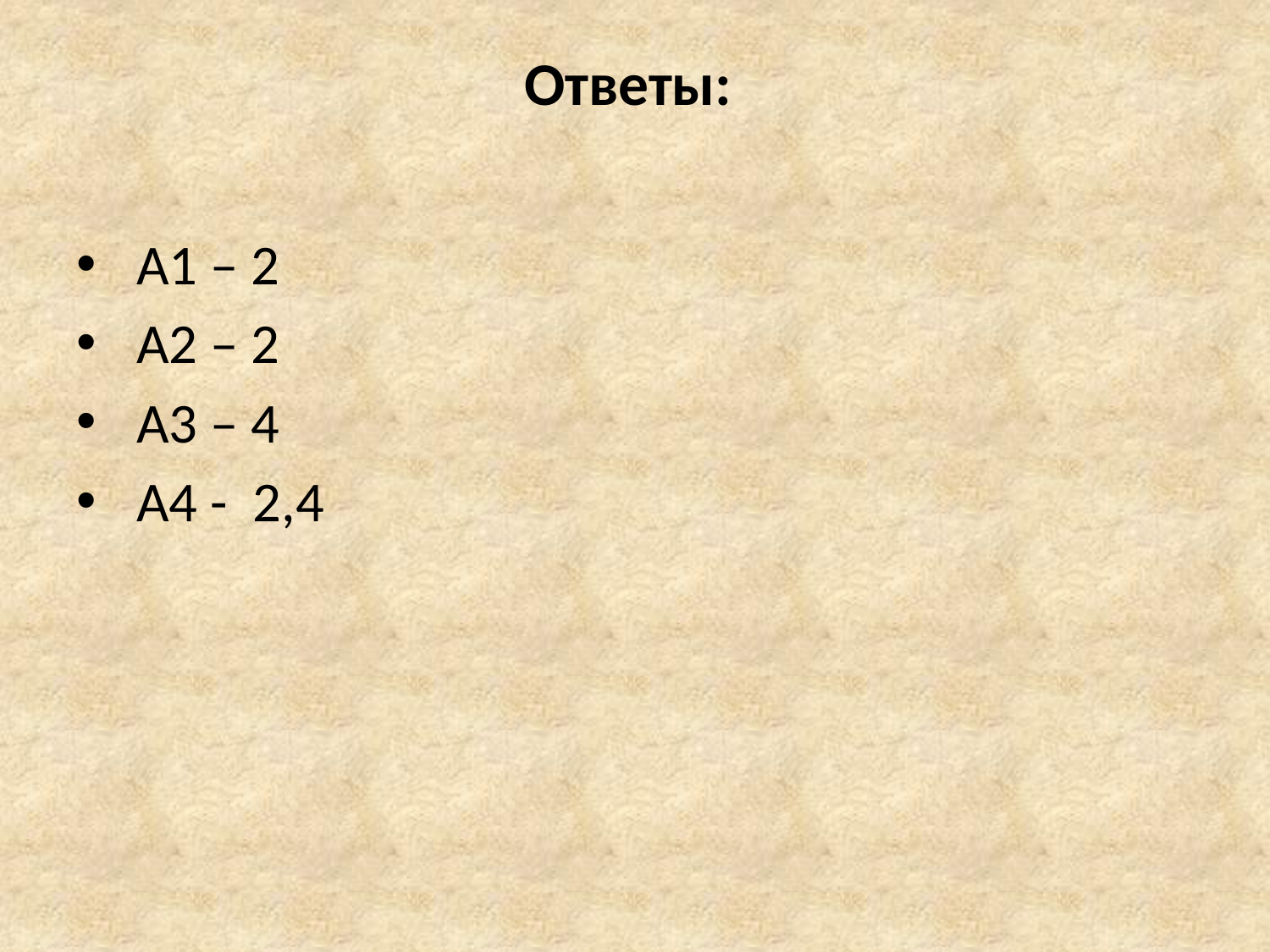

# Ответы:
 А1 – 2
 А2 – 2
 А3 – 4
 А4 -  2,4